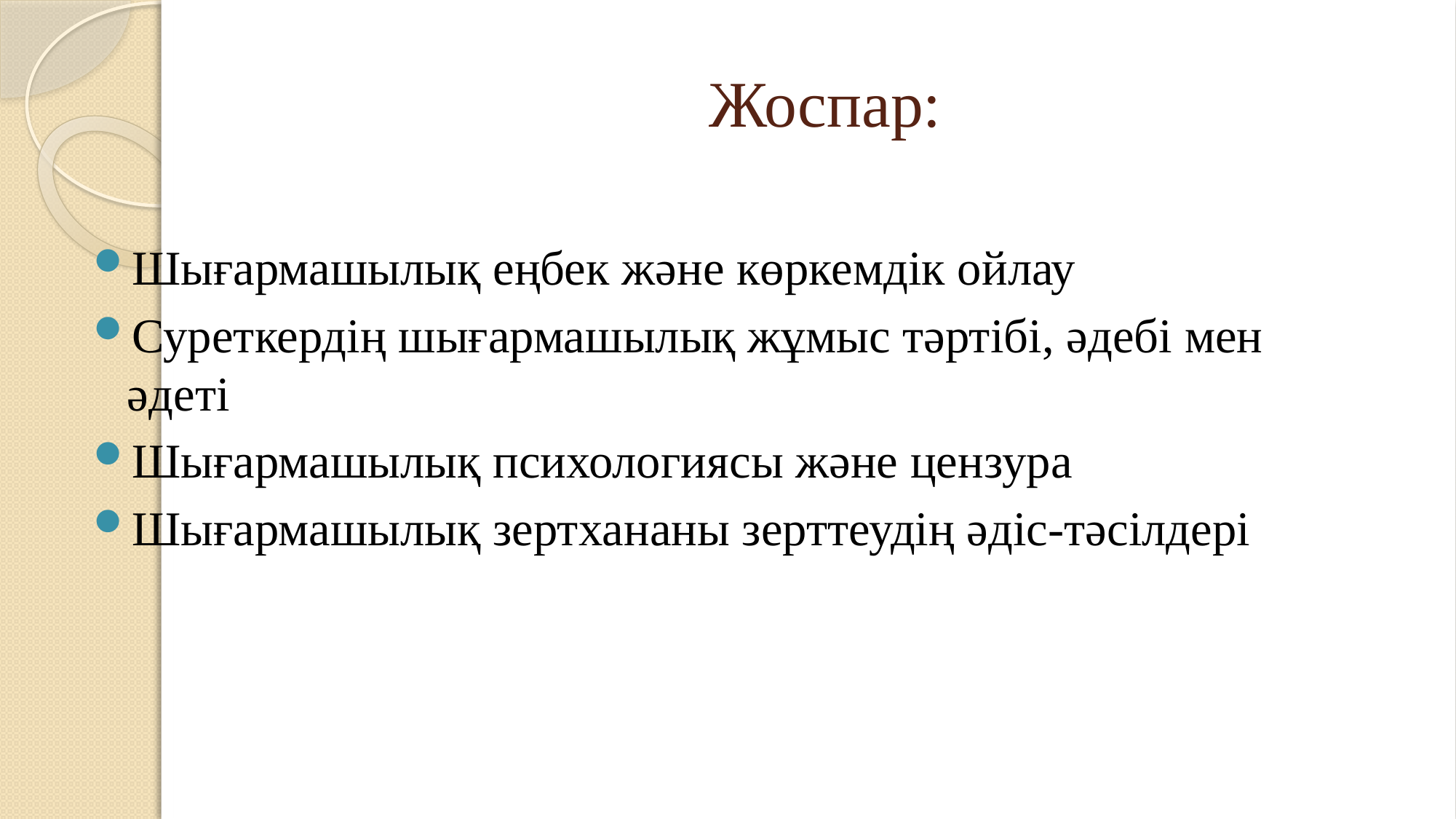

# Жоспар:
Шығармашылық еңбек және көркемдік ойлау
Суреткердің шығармашылық жұмыс тәртібі, әдебі мен әдеті
Шығармашылық психологиясы және цензура
Шығармашылық зертхананы зерттеудің әдіс-тәсілдері